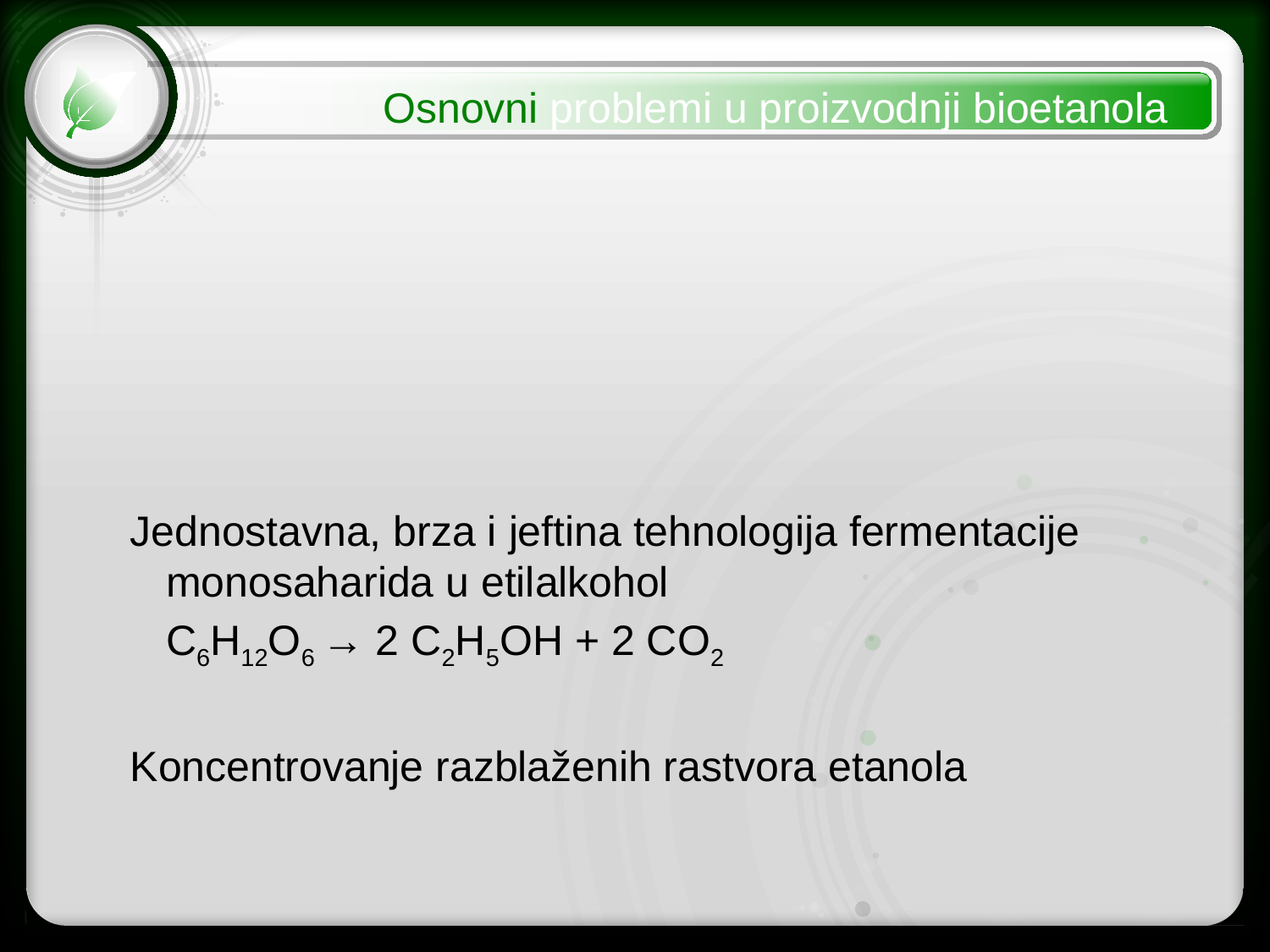

Osnovni problemi u proizvodnji bioetanola
 Jednostavna, brza i jeftina tehnologija fermentacije monosaharida u etilalkohol
    C6H12O6 → 2 C2H5OH + 2 CO2

 Koncentrovanje razblaženih rastvora etanola